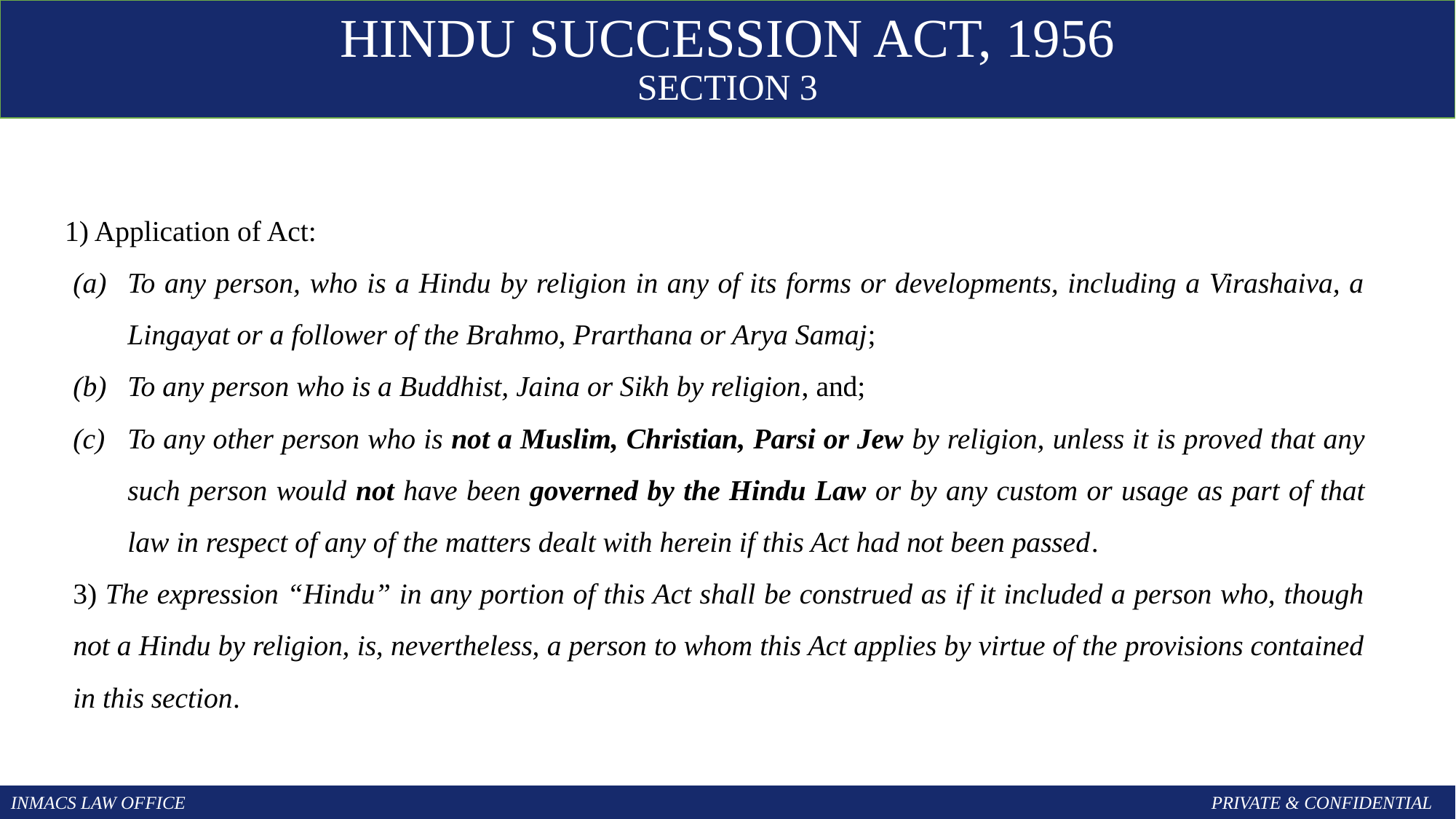

HINDU SUCCESSION ACT, 1956
SECTION 3
1) Application of Act:
To any person, who is a Hindu by religion in any of its forms or developments, including a Virashaiva, a Lingayat or a follower of the Brahmo, Prarthana or Arya Samaj;
To any person who is a Buddhist, Jaina or Sikh by religion, and;
To any other person who is not a Muslim, Christian, Parsi or Jew by religion, unless it is proved that any such person would not have been governed by the Hindu Law or by any custom or usage as part of that law in respect of any of the matters dealt with herein if this Act had not been passed.
3) The expression “Hindu” in any portion of this Act shall be construed as if it included a person who, though not a Hindu by religion, is, nevertheless, a person to whom this Act applies by virtue of the provisions contained in this section.
INMACS LAW OFFICE										PRIVATE & CONFIDENTIAL